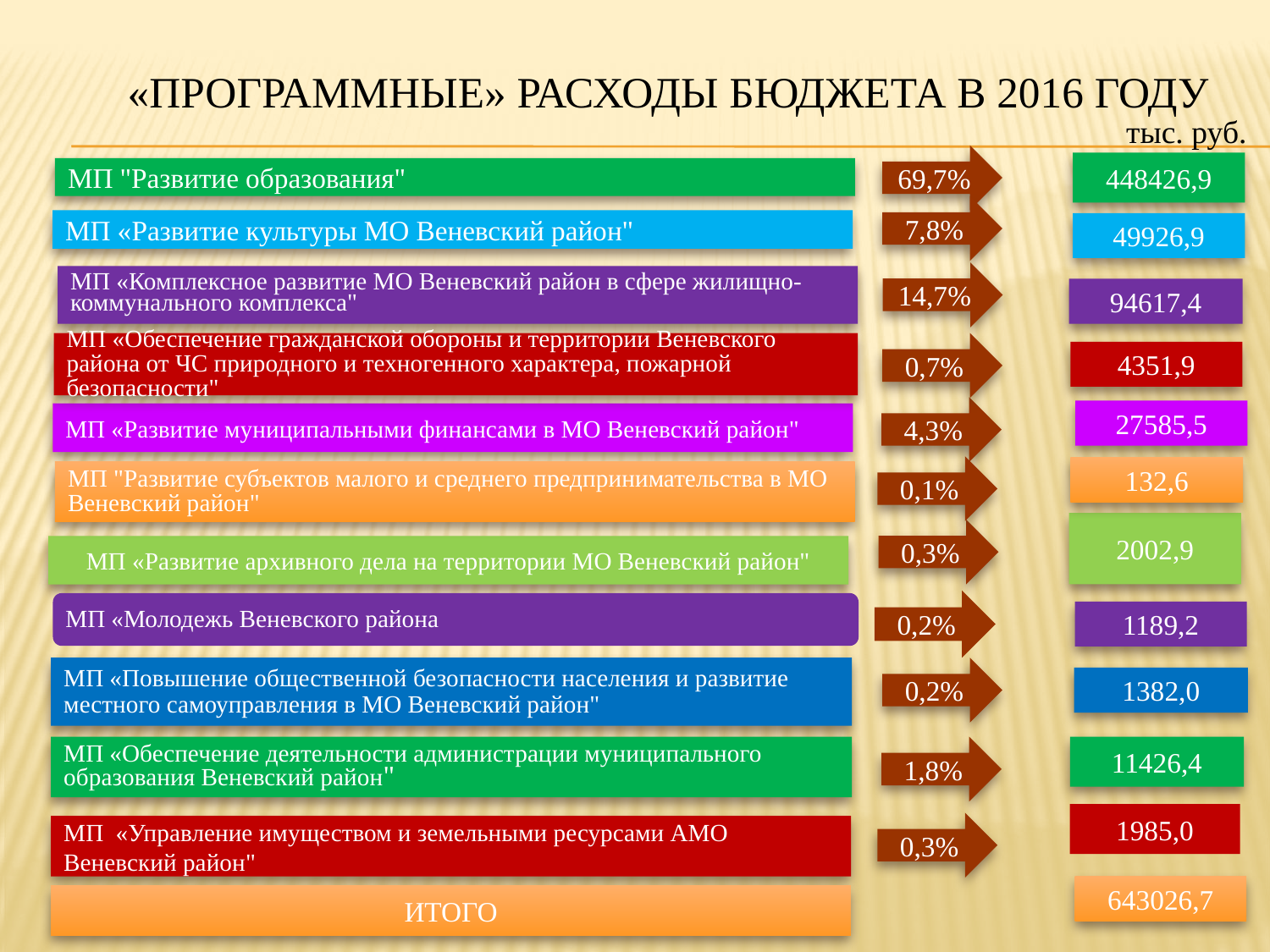

# «Программные» расходы бюджета в 2016 году
тыс. руб.
69,7%
448426,9
МП "Развитие образования"
7,8%
МП «Развитие культуры МО Веневский район"
49926,9
14,7%
МП «Комплексное развитие МО Веневский район в сфере жилищно-коммунального комплекса"
94617,4
МП «Обеспечение гражданской обороны и территории Веневского района от ЧС природного и техногенного характера, пожарной безопасности"
0,7%
4351,9
4,3%
27585,5
МП «Развитие муниципальными финансами в МО Веневский район"

0,1%
132,6
МП "Развитие субъектов малого и среднего предпринимательства в МО  Веневский район"
2002,9
0,3%
МП «Развитие архивного дела на территории МО Веневский район"
0,2%
МП «Молодежь Веневского района
1189,2
МП «Повышение общественной безопасности населения и развитие местного самоуправления в МО Веневский район"
0,2%
1382,0
МП «Обеспечение деятельности администрации муниципального образования Веневский район"
1,8%
11426,4
1985,0
0,3%
МП  «Управление имуществом и земельными ресурсами АМО Веневский район"
643026,7
ИТОГО